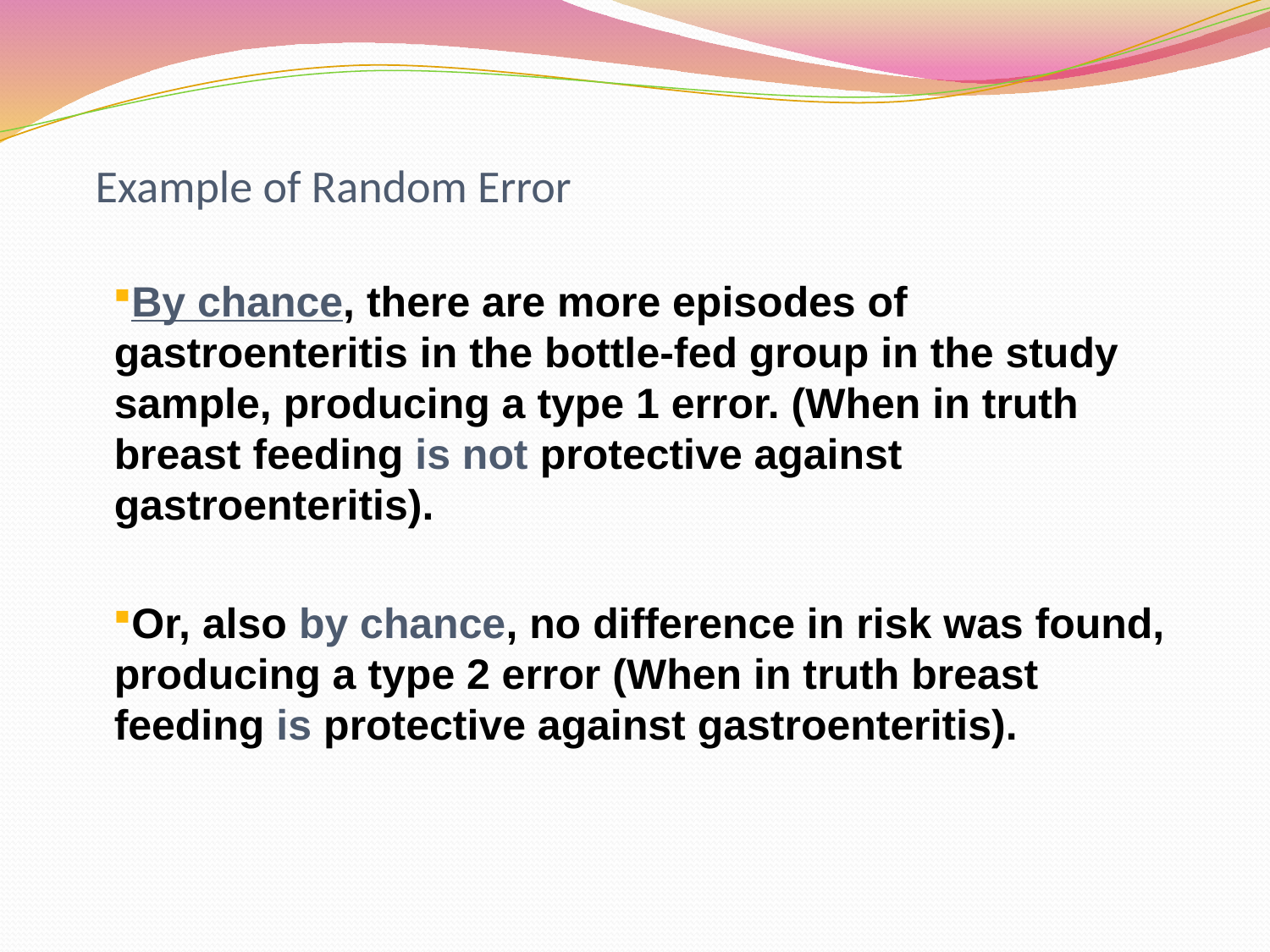

# Example of Random Error
By chance, there are more episodes of gastroenteritis in the bottle-fed group in the study sample, producing a type 1 error. (When in truth breast feeding is not protective against gastroenteritis).

Or, also by chance, no difference in risk was found, producing a type 2 error (When in truth breast feeding is protective against gastroenteritis).